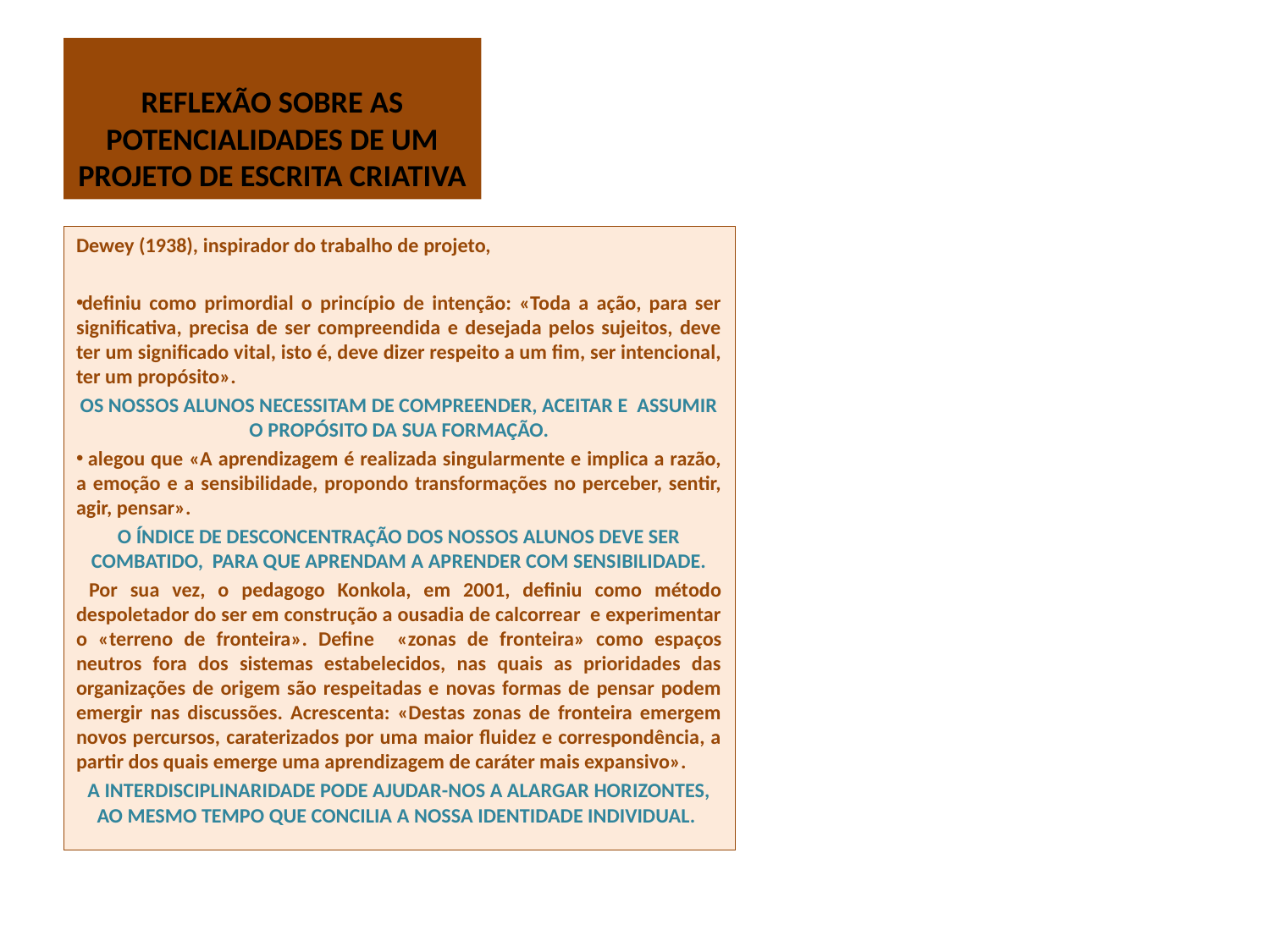

# REFLEXÃO SOBRE AS POTENCIALIDADES DE UM PROJETO DE ESCRITA CRIATIVA

Dewey (1938), inspirador do trabalho de projeto,

definiu como primordial o princípio de intenção: «Toda a ação, para ser significativa, precisa de ser compreendida e desejada pelos sujeitos, deve ter um significado vital, isto é, deve dizer respeito a um fim, ser intencional, ter um propósito».
OS NOSSOS ALUNOS NECESSITAM DE COMPREENDER, ACEITAR E  ASSUMIR O PROPÓSITO DA SUA FORMAÇÃO.
 alegou que «A aprendizagem é realizada singularmente e implica a razão, a emoção e a sensibilidade, propondo transformações no perceber, sentir, agir, pensar».
O ÍNDICE DE DESCONCENTRAÇÃO DOS NOSSOS ALUNOS DEVE SER COMBATIDO,  PARA QUE APRENDAM A APRENDER COM SENSIBILIDADE.
 Por sua vez, o pedagogo Konkola, em 2001, definiu como método despoletador do ser em construção a ousadia de calcorrear  e experimentar o «terreno de fronteira». Define  «zonas de fronteira» como espaços neutros fora dos sistemas estabelecidos, nas quais as prioridades das organizações de origem são respeitadas e novas formas de pensar podem emergir nas discussões. Acrescenta: «Destas zonas de fronteira emergem novos percursos, caraterizados por uma maior fluidez e correspondência, a partir dos quais emerge uma aprendizagem de caráter mais expansivo».
A INTERDISCIPLINARIDADE PODE AJUDAR-NOS A ALARGAR HORIZONTES, AO MESMO TEMPO QUE CONCILIA A NOSSA IDENTIDADE INDIVIDUAL.